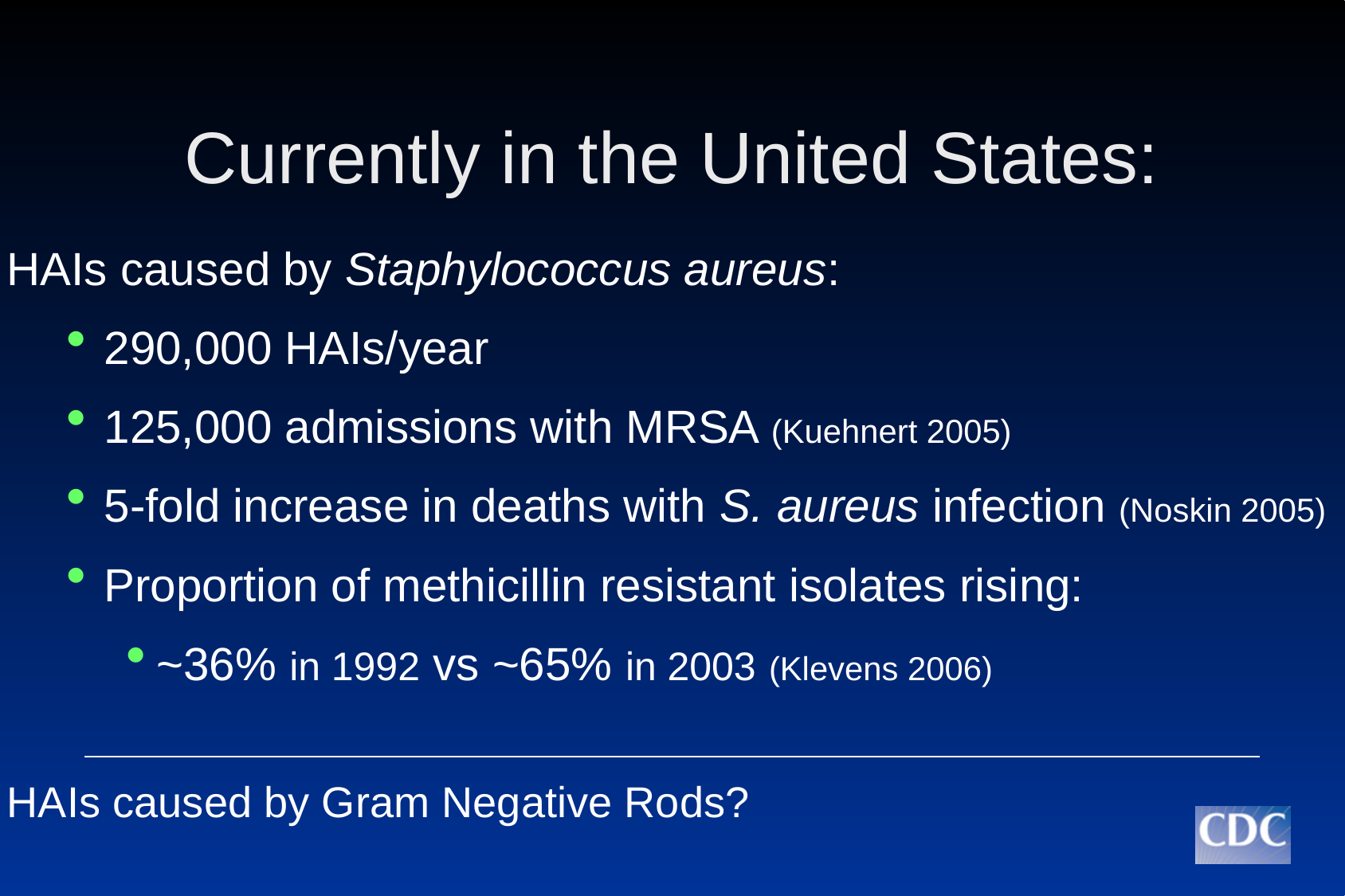

# Currently in the United States:
HAIs caused by Staphylococcus aureus:
290,000 HAIs/year
125,000 admissions with MRSA (Kuehnert 2005)
5-fold increase in deaths with S. aureus infection (Noskin 2005)
Proportion of methicillin resistant isolates rising:
~36% in 1992 vs ~65% in 2003 (Klevens 2006)

HAIs caused by Gram Negative Rods?